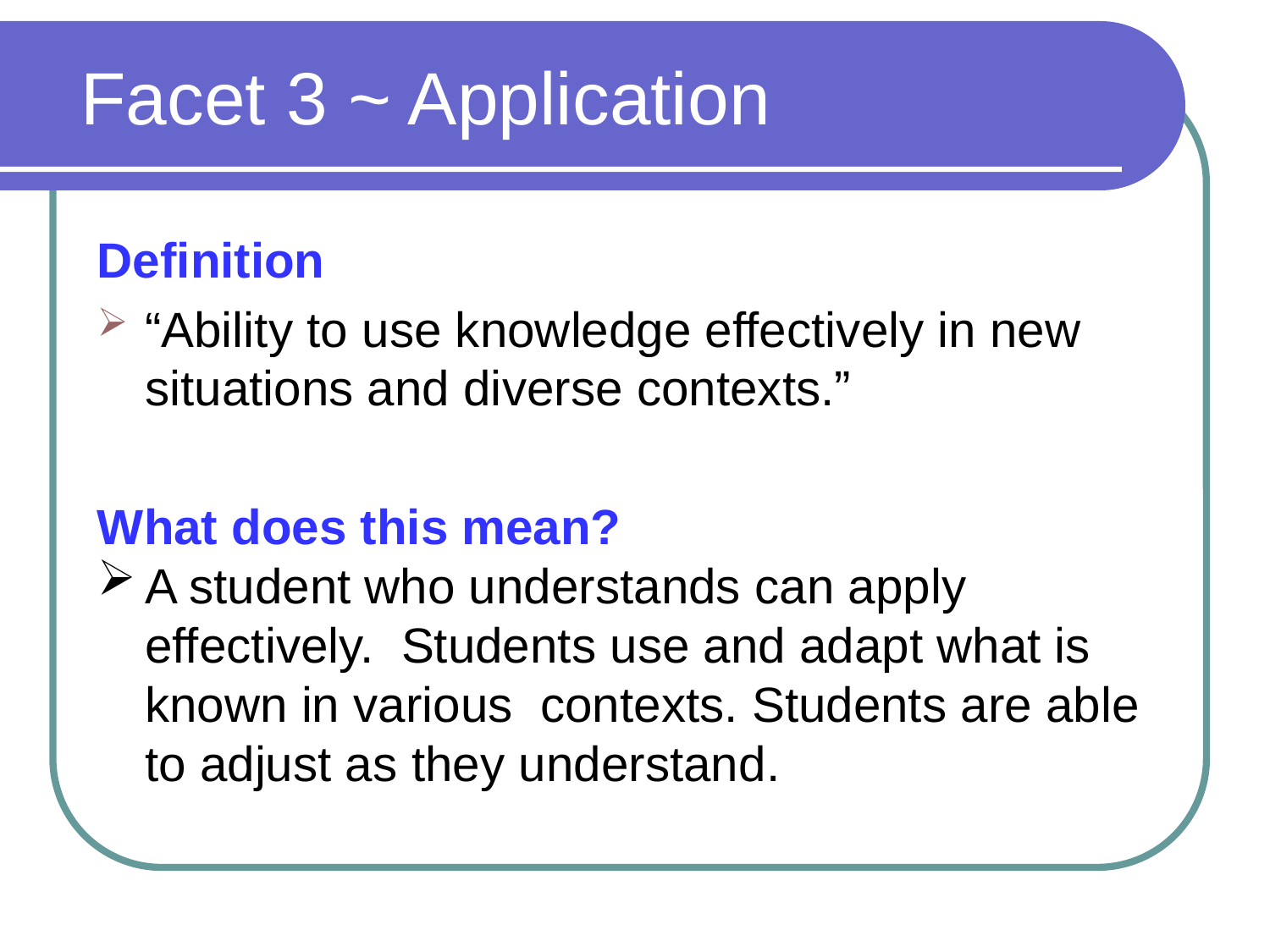

# Facet 3 ~ Application
Definition
“Ability to use knowledge effectively in new situations and diverse contexts.”

What does this mean?
A student who understands can apply effectively.  Students use and adapt what is known in various  contexts. Students are able to adjust as they understand.